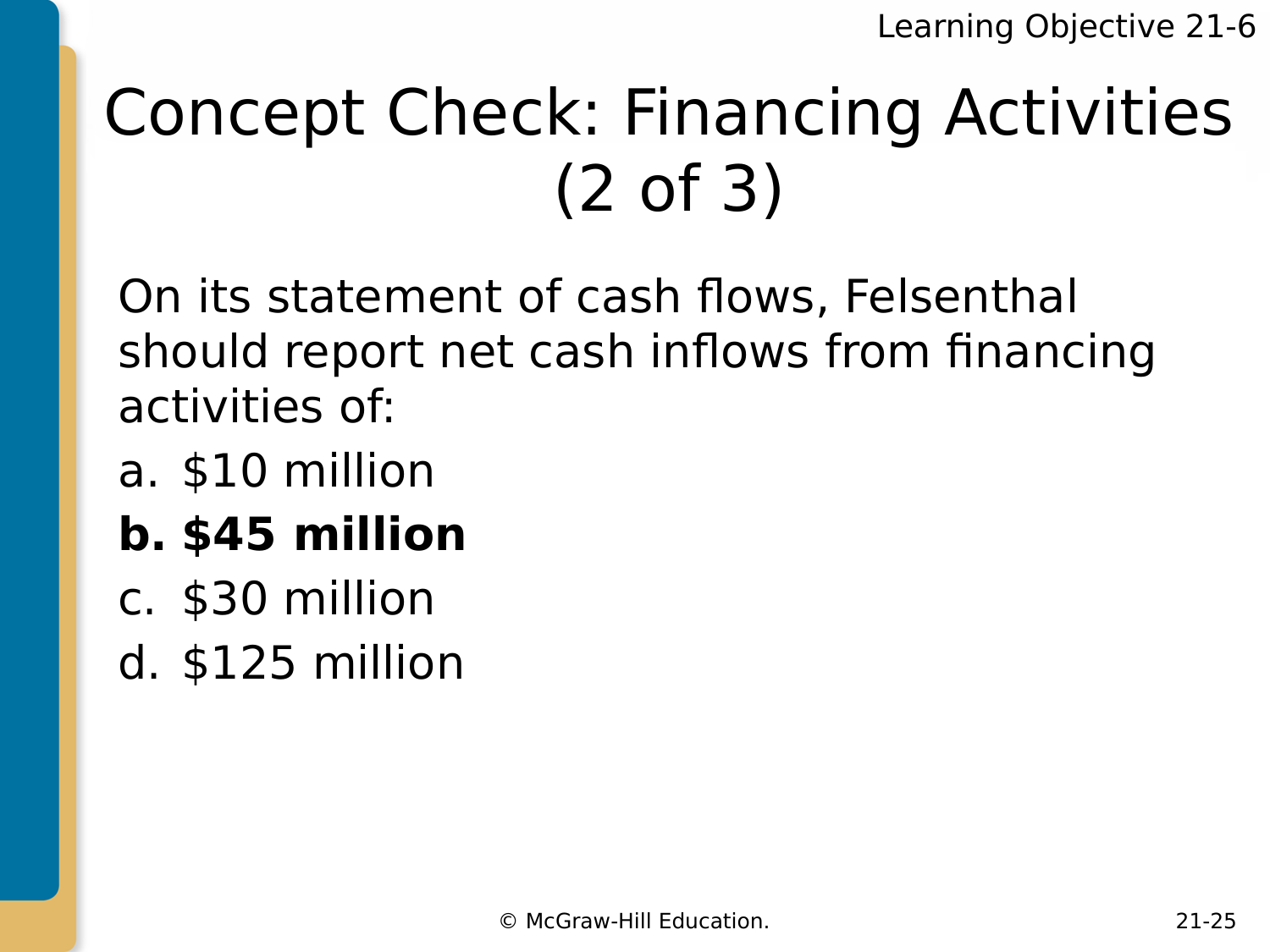

Learning Objective 21-6
# Concept Check: Financing Activities (2 of 3)
On its statement of cash flows, Felsenthal should report net cash inflows from financing activities of:
$10 million
$45 million
$30 million
$125 million